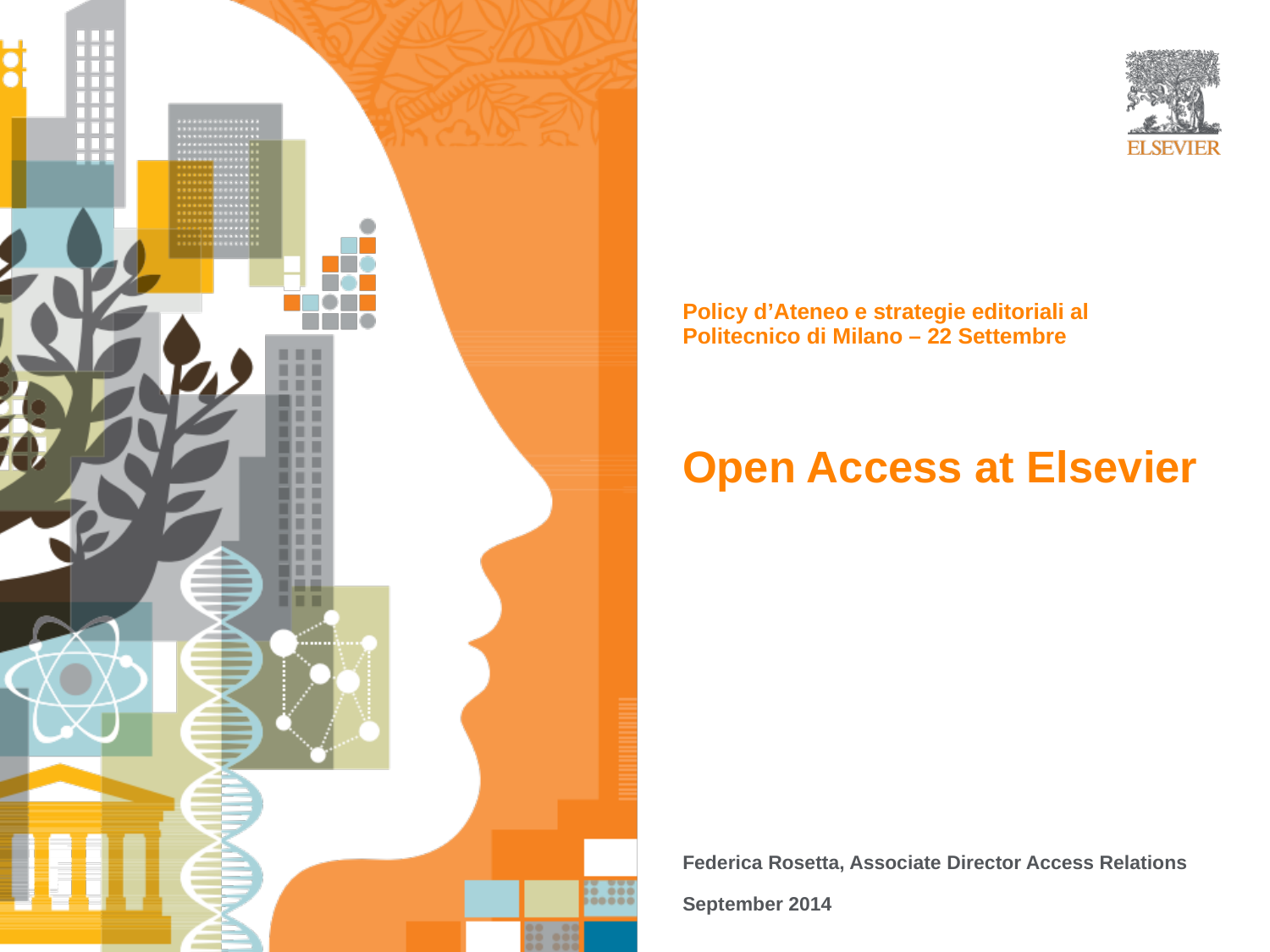

# Policy d’Ateneo e strategie editoriali al Politecnico di Milano – 22 Settembre Open Access at Elsevier
Federica Rosetta, Associate Director Access Relations
September 2014